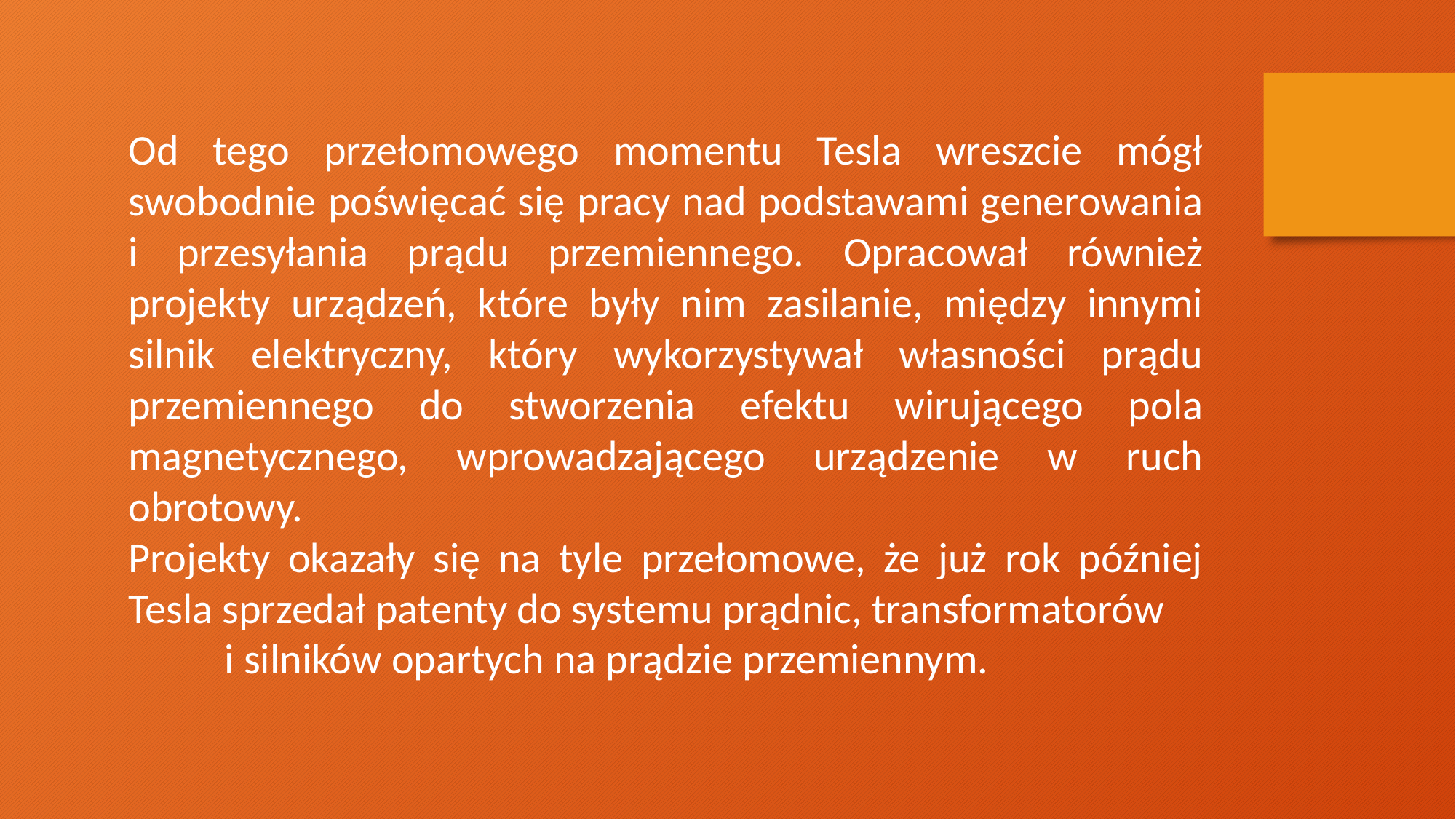

Od tego przełomowego momentu Tesla wreszcie mógł swobodnie poświęcać się pracy nad podstawami generowania i przesyłania prądu przemiennego. Opracował również projekty urządzeń, które były nim zasilanie, między innymi silnik elektryczny, który wykorzystywał własności prądu przemiennego do stworzenia efektu wirującego pola magnetycznego, wprowadzającego urządzenie w ruch obrotowy.
Projekty okazały się na tyle przełomowe, że już rok później Tesla sprzedał patenty do systemu prądnic, transformatorów               i silników opartych na prądzie przemiennym.